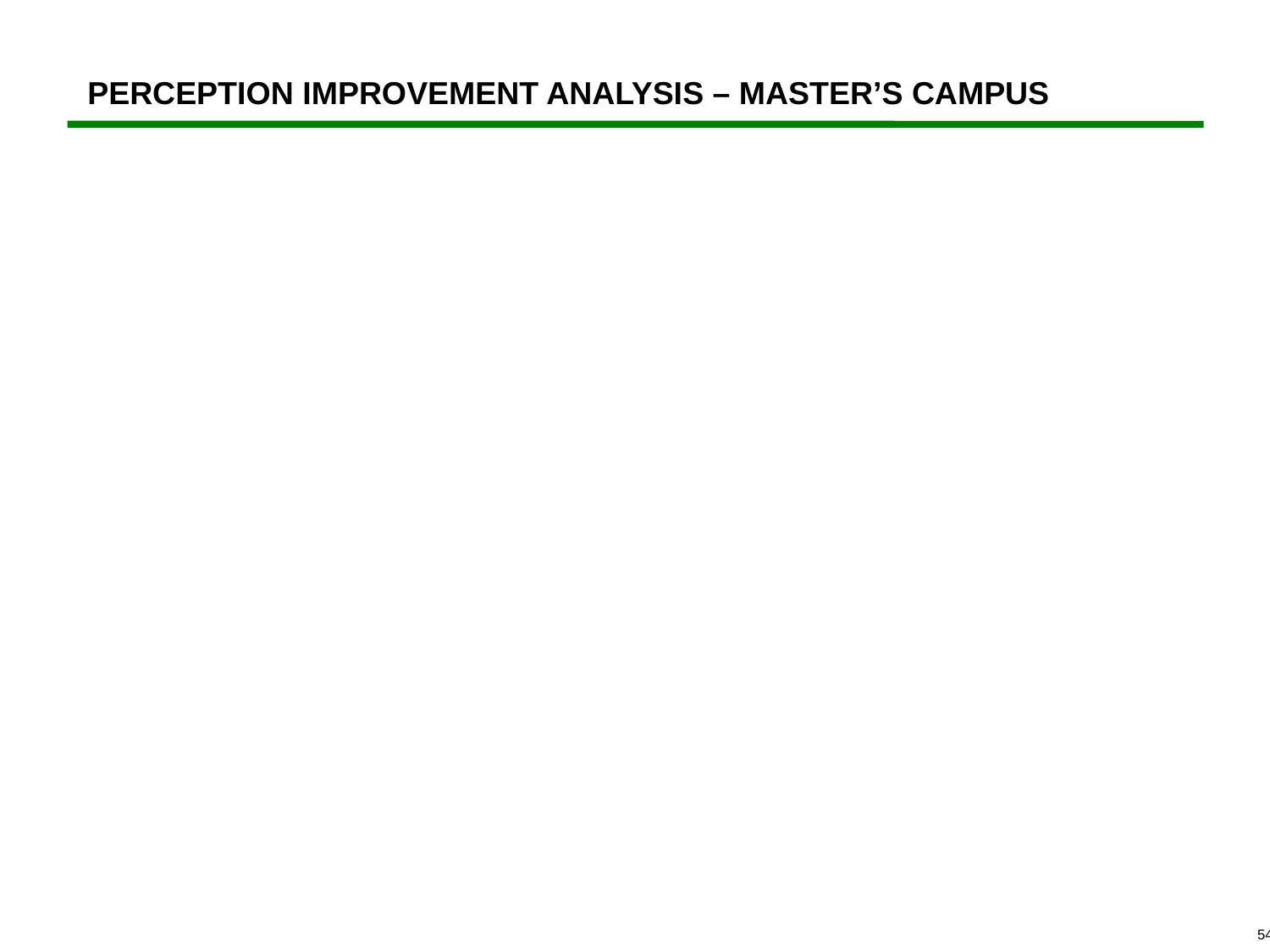

# PERCEPTION IMPROVEMENT ANALYSIS – MASTER’S CAMPUS